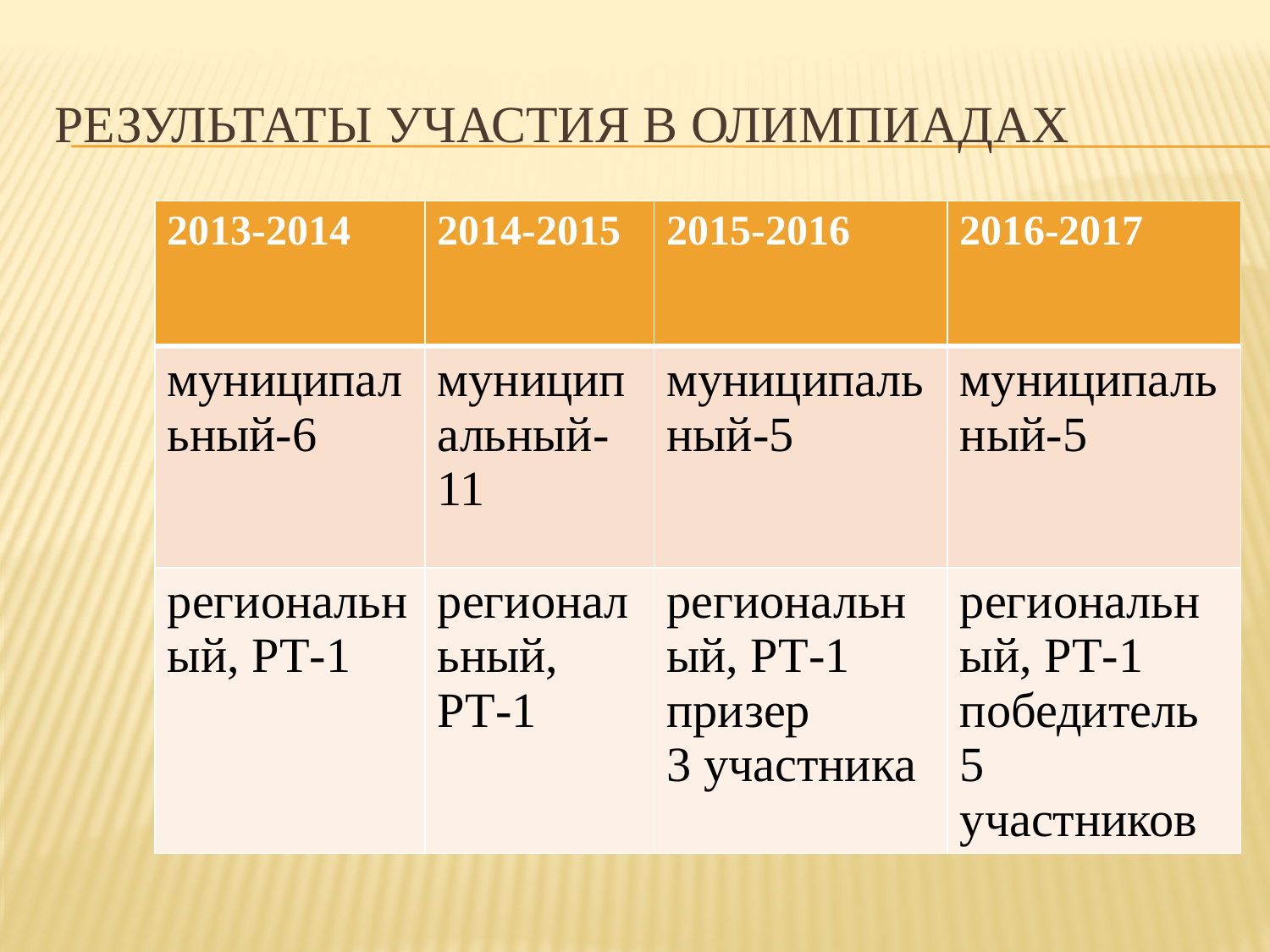

# Результаты участия в олимпиадах
| 2013-2014 | 2014-2015 | 2015-2016 | 2016-2017 |
| --- | --- | --- | --- |
| муниципальный-6 | муниципальный-11 | муниципальный-5 | муниципальный-5 |
| региональный, РТ-1 | региональный, РТ-1 | региональный, РТ-1 призер 3 участника | региональный, РТ-1 победитель 5 участников |